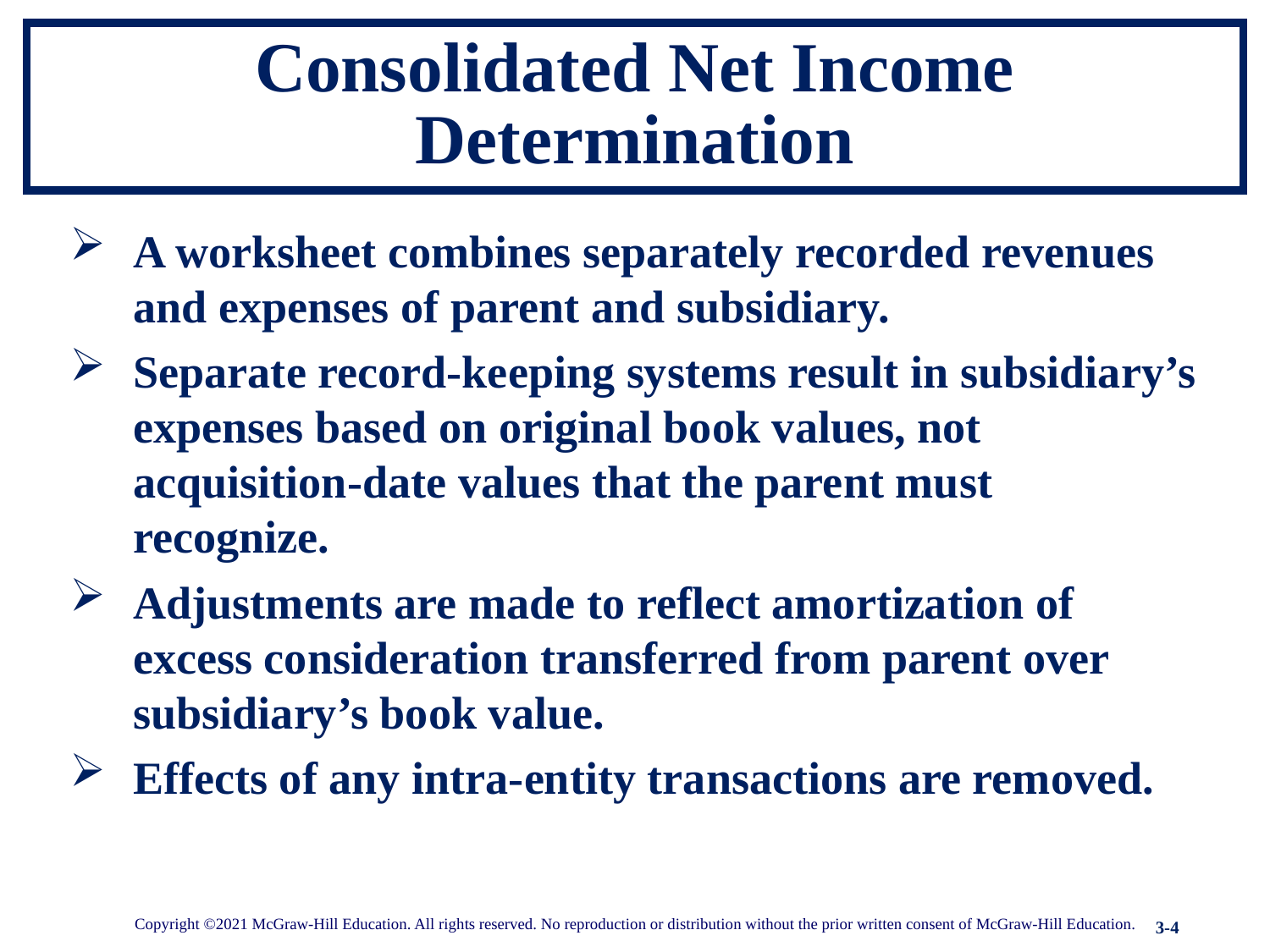

# Consolidated Net Income Determination
A worksheet combines separately recorded revenues and expenses of parent and subsidiary.
Separate record-keeping systems result in subsidiary’s expenses based on original book values, not acquisition-date values that the parent must recognize.
Adjustments are made to reflect amortization of excess consideration transferred from parent over subsidiary’s book value.
Effects of any intra-entity transactions are removed.
Copyright ©2021 McGraw-Hill Education. All rights reserved. No reproduction or distribution without the prior written consent of McGraw-Hill Education.
3-4